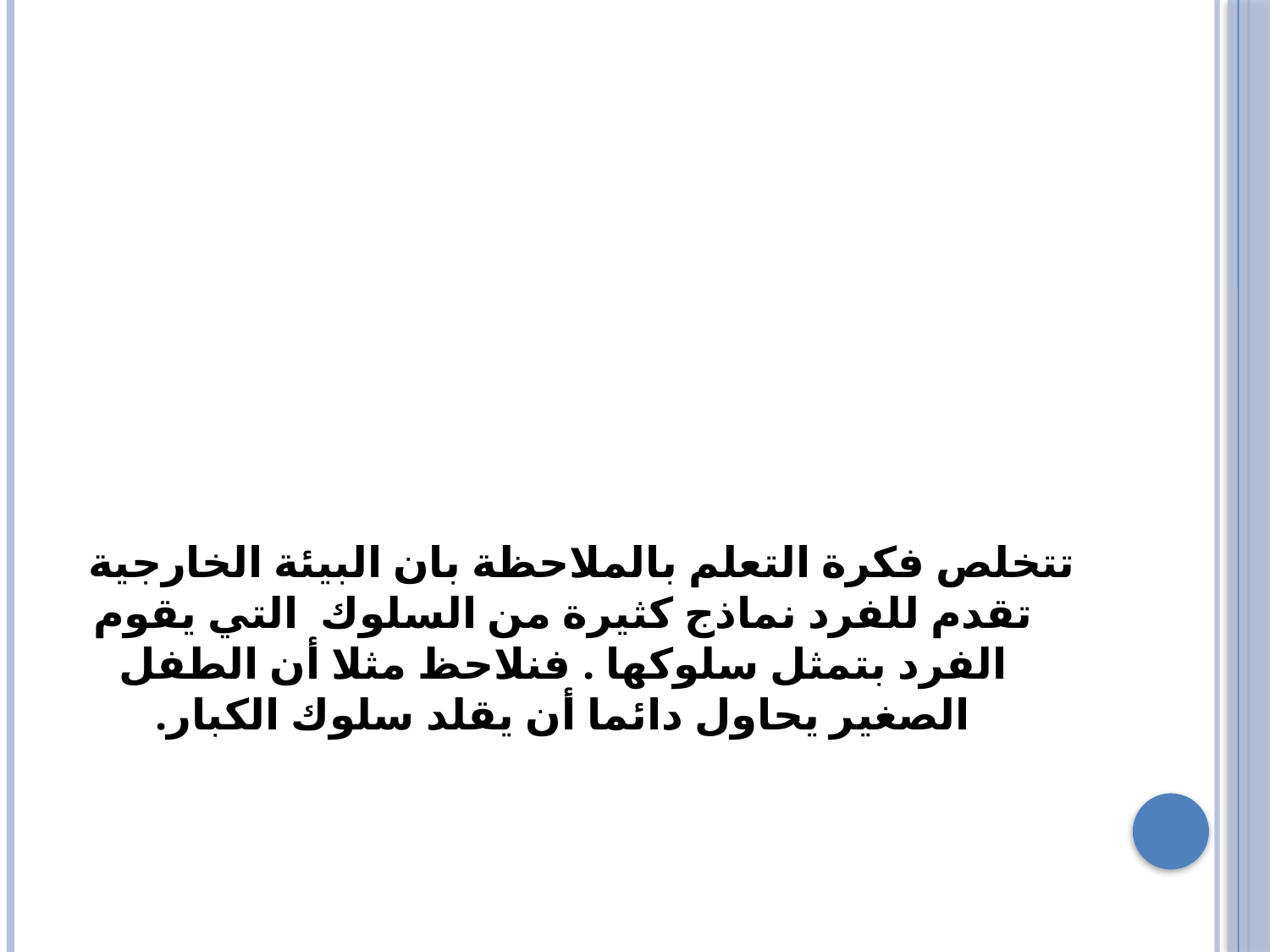

تتخلص فكرة التعلم بالملاحظة بان البيئة الخارجية تقدم للفرد نماذج كثيرة من السلوك  التي يقوم الفرد بتمثل سلوكها . فنلاحظ مثلا أن الطفل الصغير يحاول دائما أن يقلد سلوك الكبار.